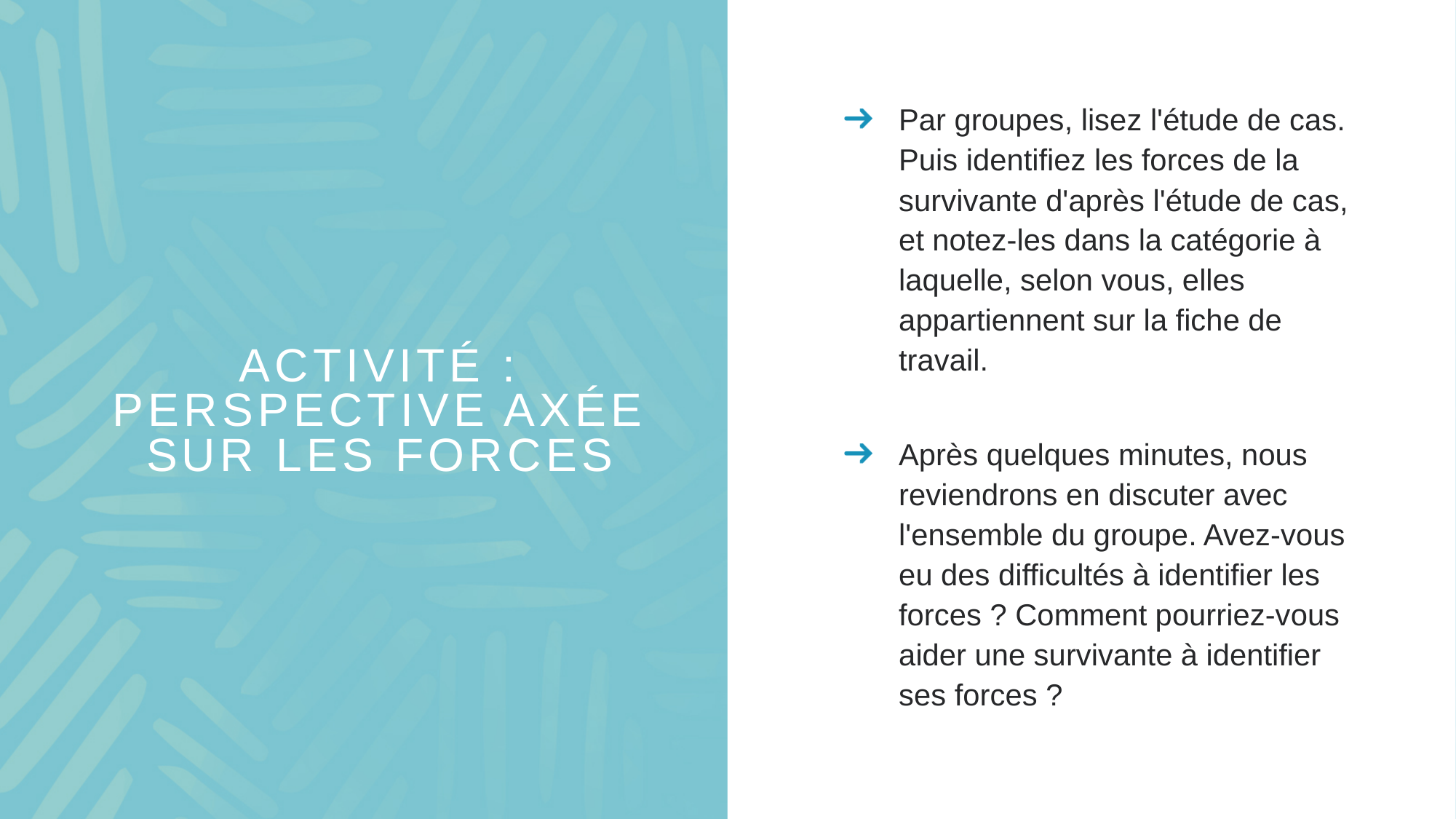

Par groupes, lisez l'étude de cas. Puis identifiez les forces de la survivante d'après l'étude de cas, et notez-les dans la catégorie à laquelle, selon vous, elles appartiennent sur la fiche de travail.
Après quelques minutes, nous reviendrons en discuter avec l'ensemble du groupe. Avez-vous eu des difficultés à identifier les forces ? Comment pourriez-vous aider une survivante à identifier ses forces ?
# Activité : Perspective axée sur les forces